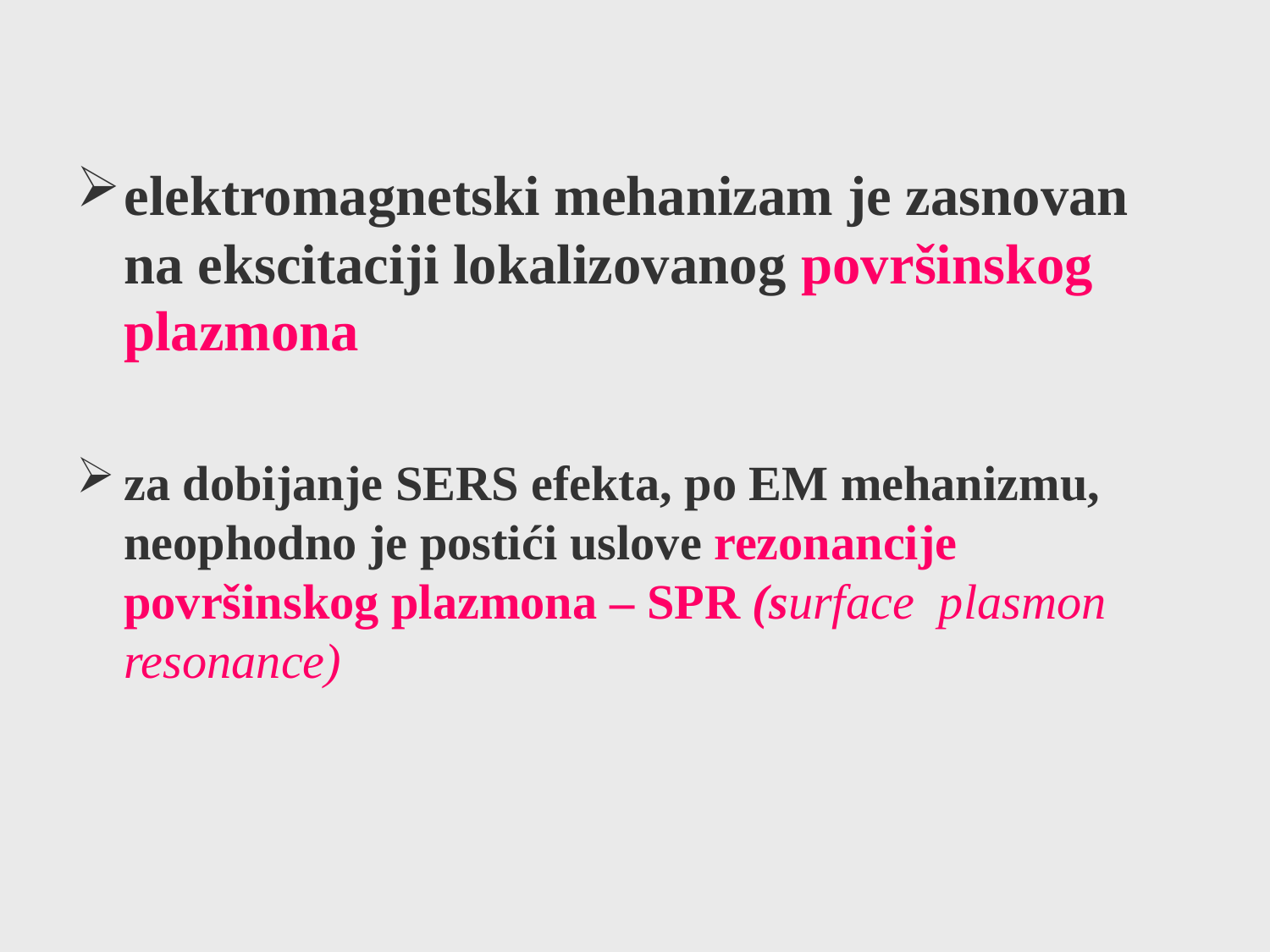

elektromagnetski mehanizam je zasnovan na ekscitaciji lokalizovanog površinskog    plazmona

za dobijanje SERS efekta, po EM mehanizmu,   neophodno je postići uslove rezonancije površinskog plazmona – SPR (surface  plasmon resonance)